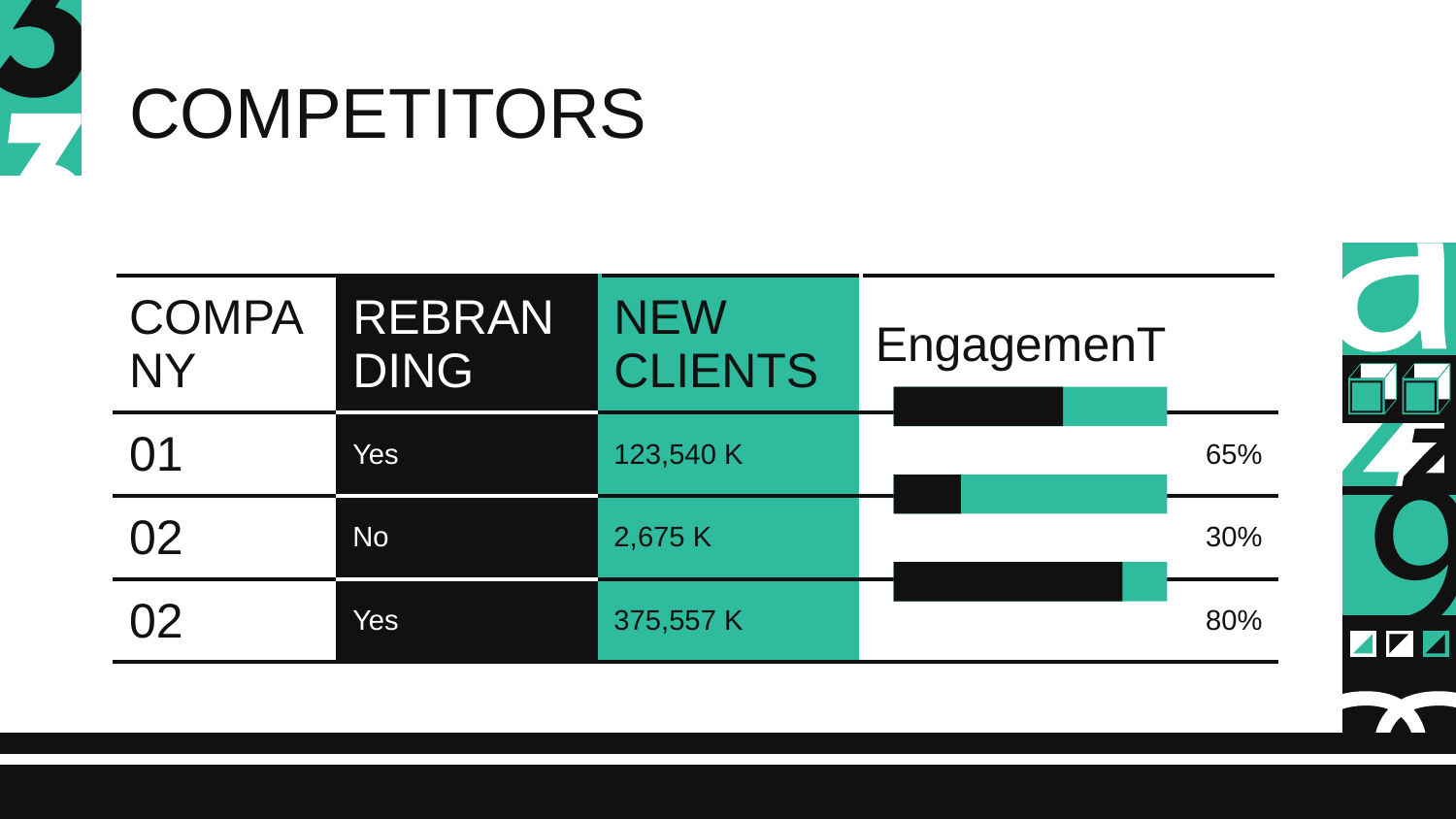

# COMPETITORS
| COMPANY | REBRANDING | NEW CLIENTS | EngagemenT |
| --- | --- | --- | --- |
| 01 | Yes | 123,540 K | 65% |
| 02 | No | 2,675 K | 30% |
| 02 | Yes | 375,557 K | 80% |